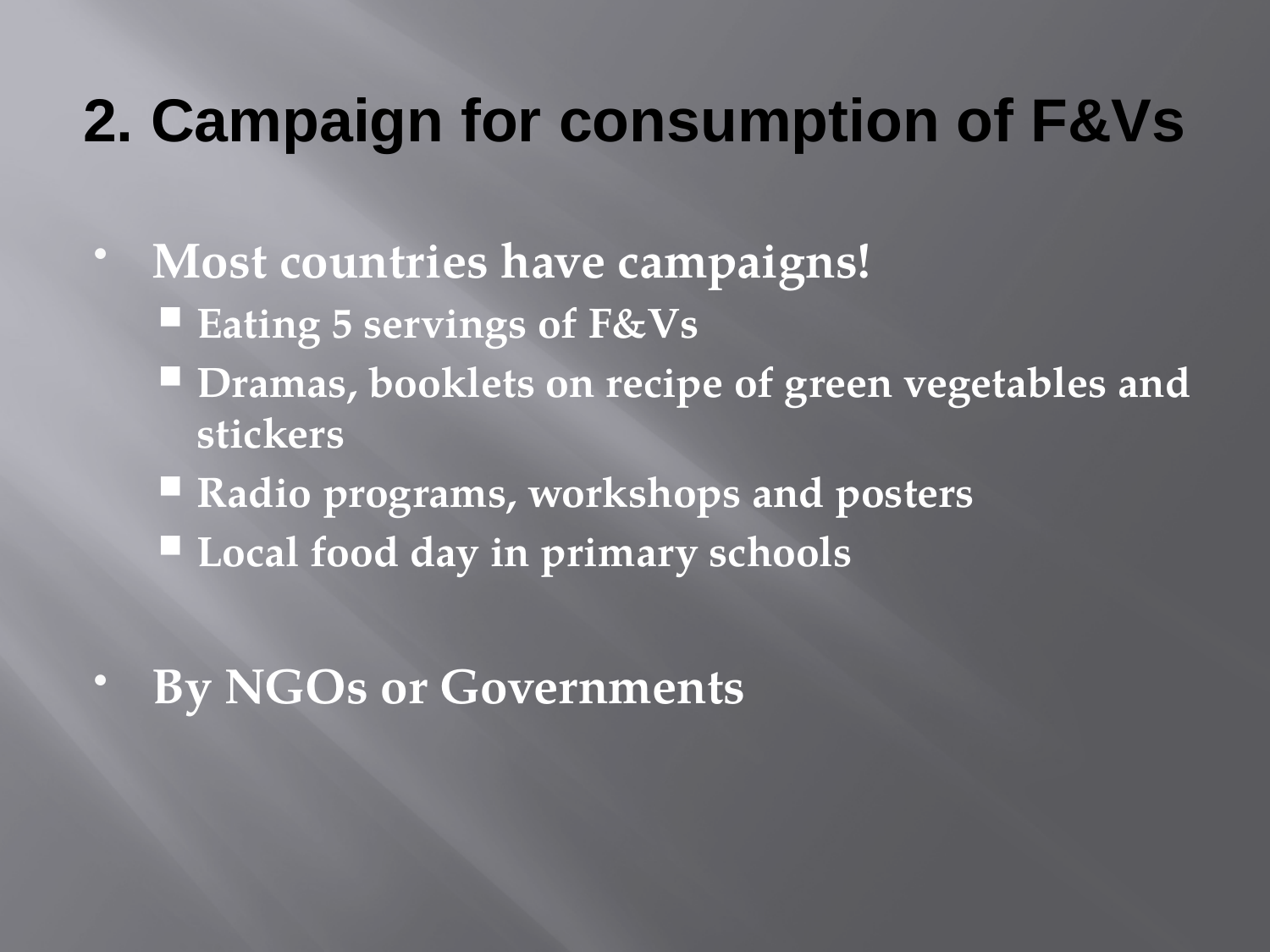

# 2. Campaign for consumption of F&Vs
Most countries have campaigns!
Eating 5 servings of F&Vs
Dramas, booklets on recipe of green vegetables and stickers
Radio programs, workshops and posters
Local food day in primary schools

By NGOs or Governments